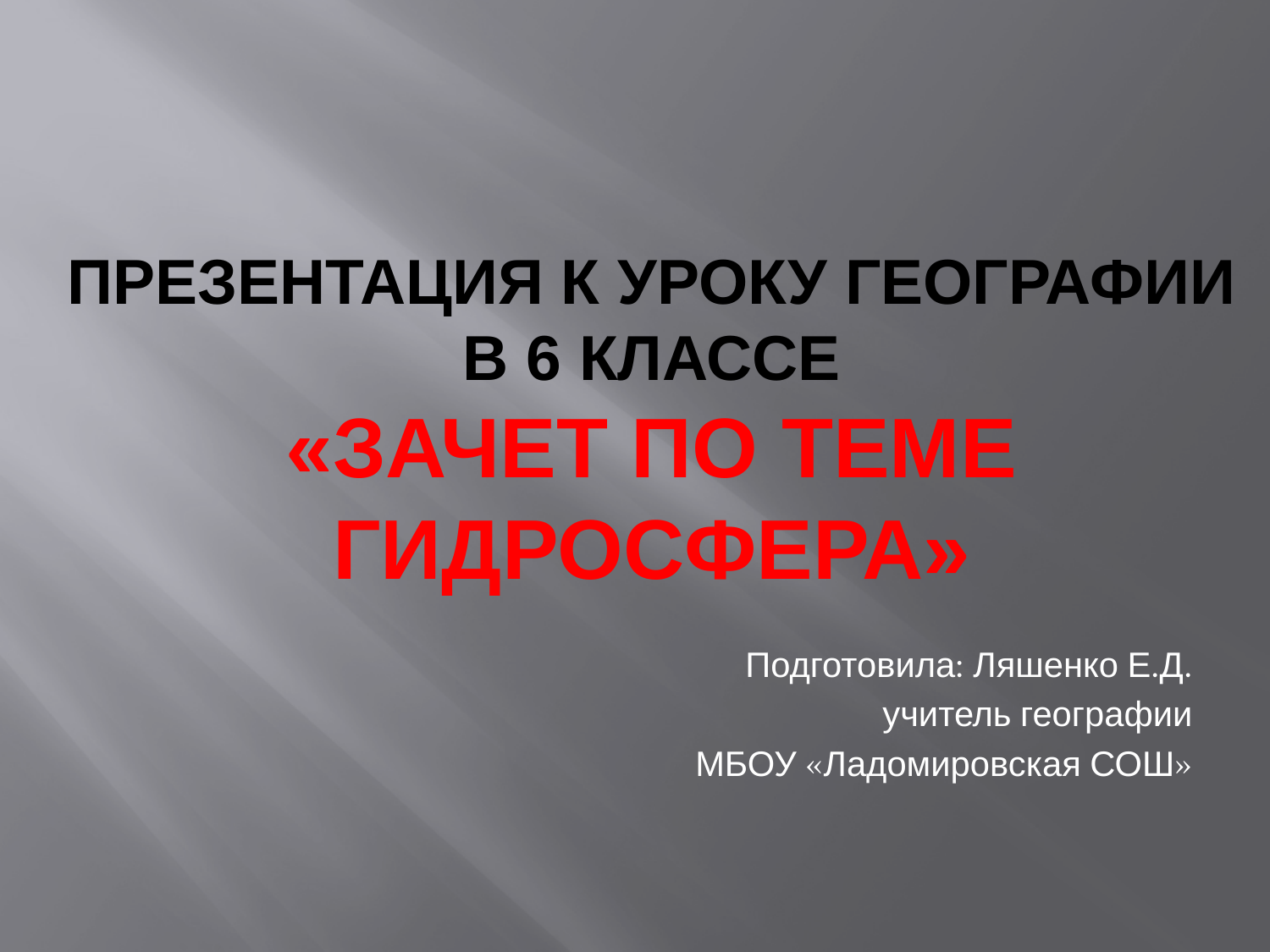

# Презентация к Уроку географии в 6 классе «Зачет по теме Гидросфера»
Подготовила: Ляшенко Е.Д.
учитель географии
МБОУ «Ладомировская СОШ»